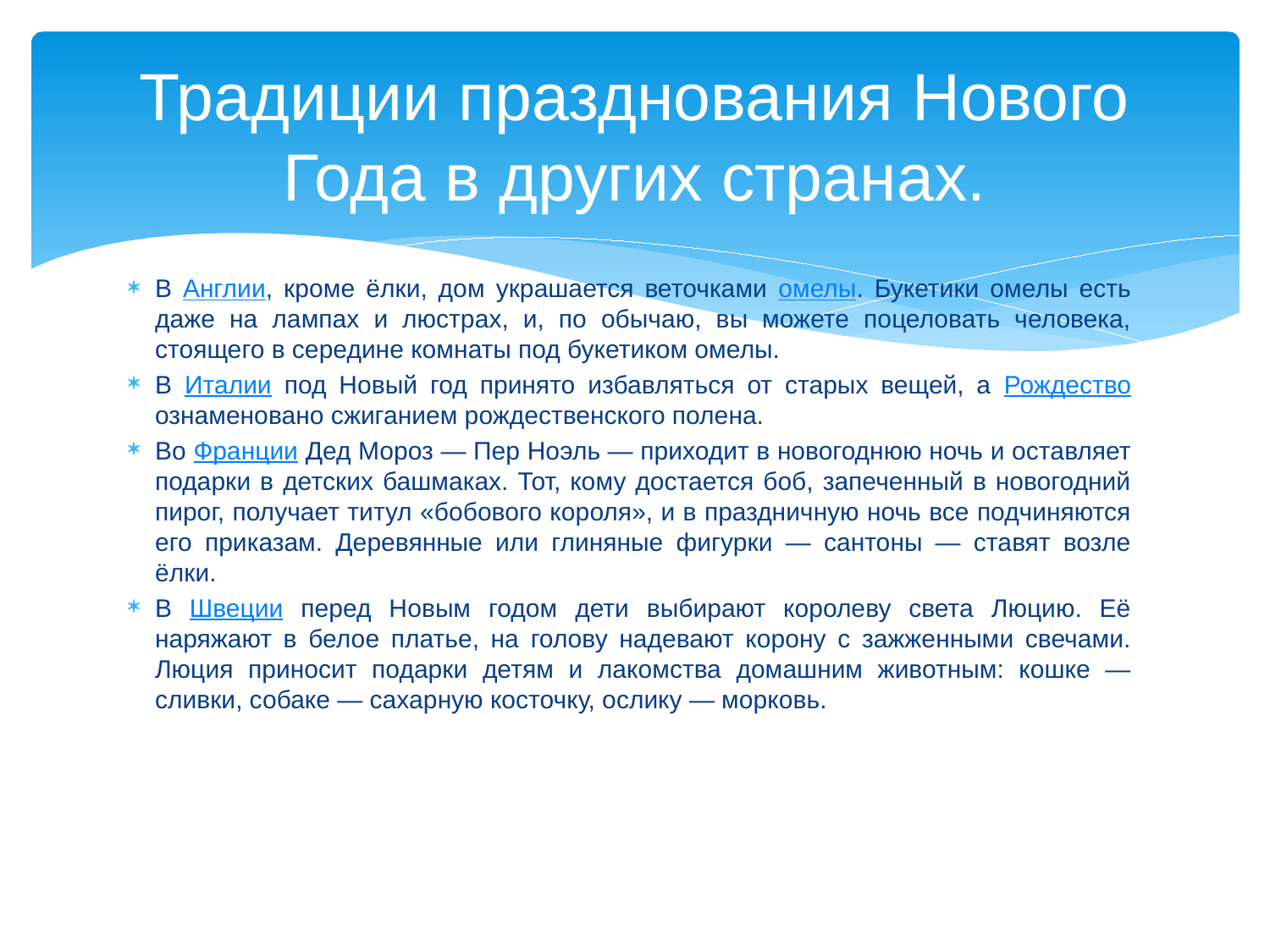

# Традиции празднования Нового Года в других странах.
В Англии, кроме ёлки, дом украшается веточками омелы. Букетики омелы есть даже на лампах и люстрах, и, по обычаю, вы можете поцеловать человека, стоящего в середине комнаты под букетиком омелы.
В Италии под Новый год принято избавляться от старых вещей, а Рождество ознаменовано сжиганием рождественского полена.
Во Франции Дед Мороз — Пер Ноэль — приходит в новогоднюю ночь и оставляет подарки в детских башмаках. Тот, кому достается боб, запеченный в новогодний пирог, получает титул «бобового короля», и в праздничную ночь все подчиняются его приказам. Деревянные или глиняные фигурки — сантоны — ставят возле ёлки.
В Швеции перед Новым годом дети выбирают королеву света Люцию. Её наряжают в белое платье, на голову надевают корону с зажженными свечами. Люция приносит подарки детям и лакомства домашним животным: кошке — сливки, собаке — сахарную косточку, ослику — морковь.